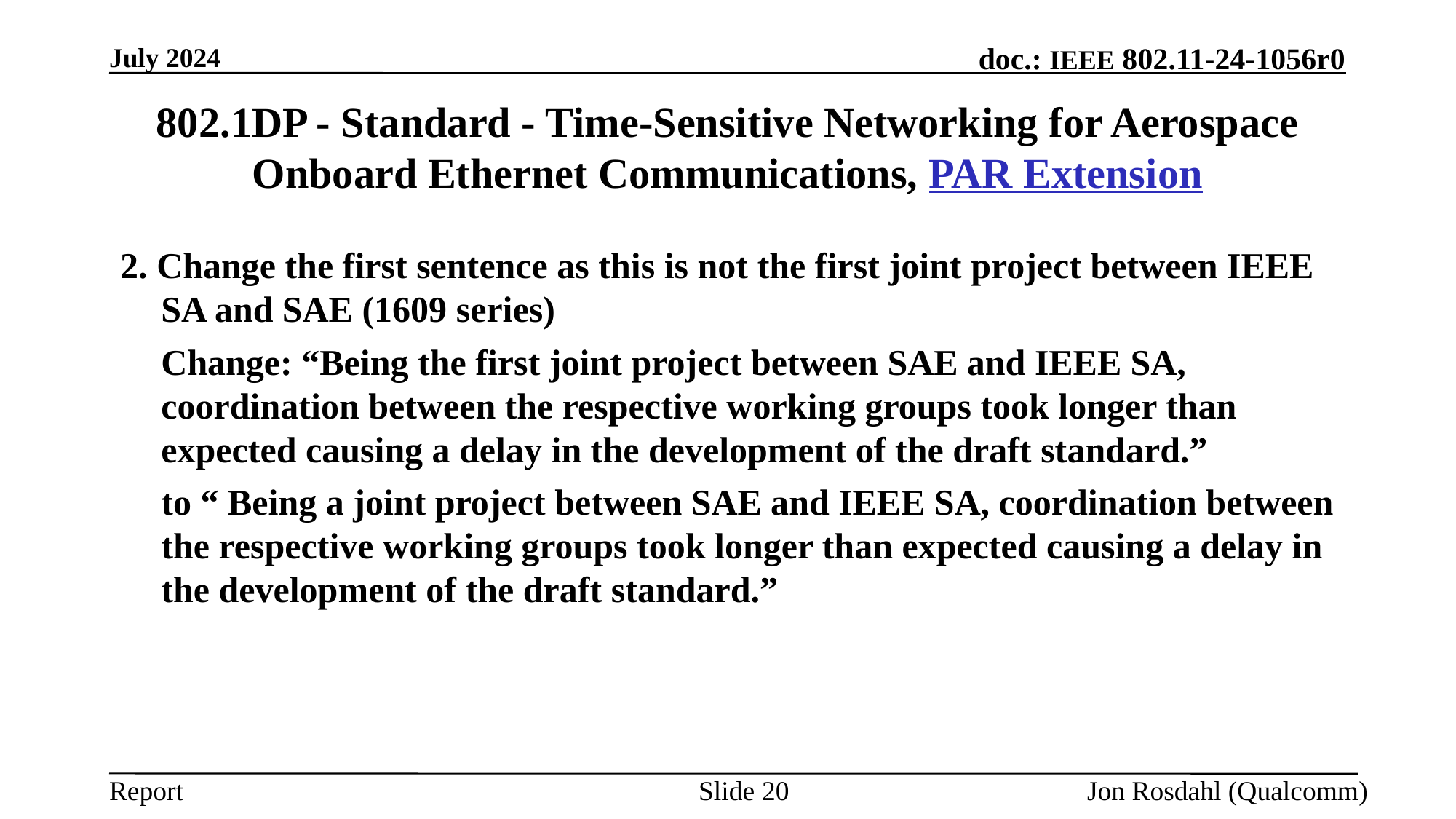

July 2024
# 802.1DP - Standard - Time-Sensitive Networking for Aerospace Onboard Ethernet Communications, PAR Extension
2. Change the first sentence as this is not the first joint project between IEEE SA and SAE (1609 series)
	Change: “Being the first joint project between SAE and IEEE SA, coordination between the respective working groups took longer than expected causing a delay in the development of the draft standard.”
	to “ Being a joint project between SAE and IEEE SA, coordination between the respective working groups took longer than expected causing a delay in the development of the draft standard.”
Slide 20
Jon Rosdahl (Qualcomm)